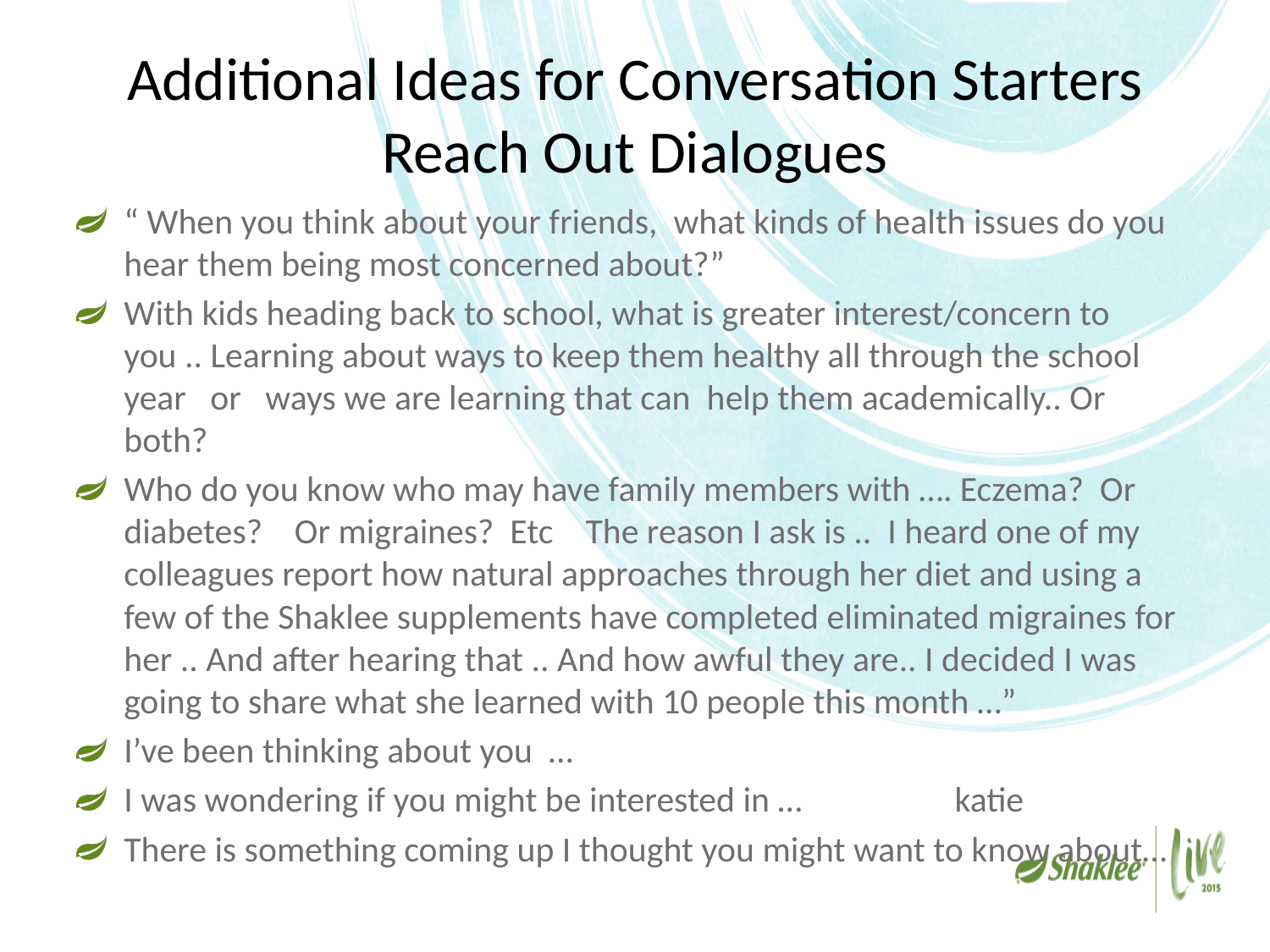

# Additional Ideas for Conversation Starters Reach Out Dialogues
“ When you think about your friends,  what kinds of health issues do you hear them being most concerned about?”
With kids heading back to school, what is greater interest/concern to you .. Learning about ways to keep them healthy all through the school year   or   ways we are learning that can  help them academically.. Or both?
Who do you know who may have family members with …. Eczema?  Or diabetes?    Or migraines?  Etc    The reason I ask is ..  I heard one of my colleagues report how natural approaches through her diet and using a few of the Shaklee supplements have completed eliminated migraines for her .. And after hearing that .. And how awful they are.. I decided I was going to share what she learned with 10 people this month …”
I’ve been thinking about you  …
I was wondering if you might be interested in …                   katie
There is something coming up I thought you might want to know about…